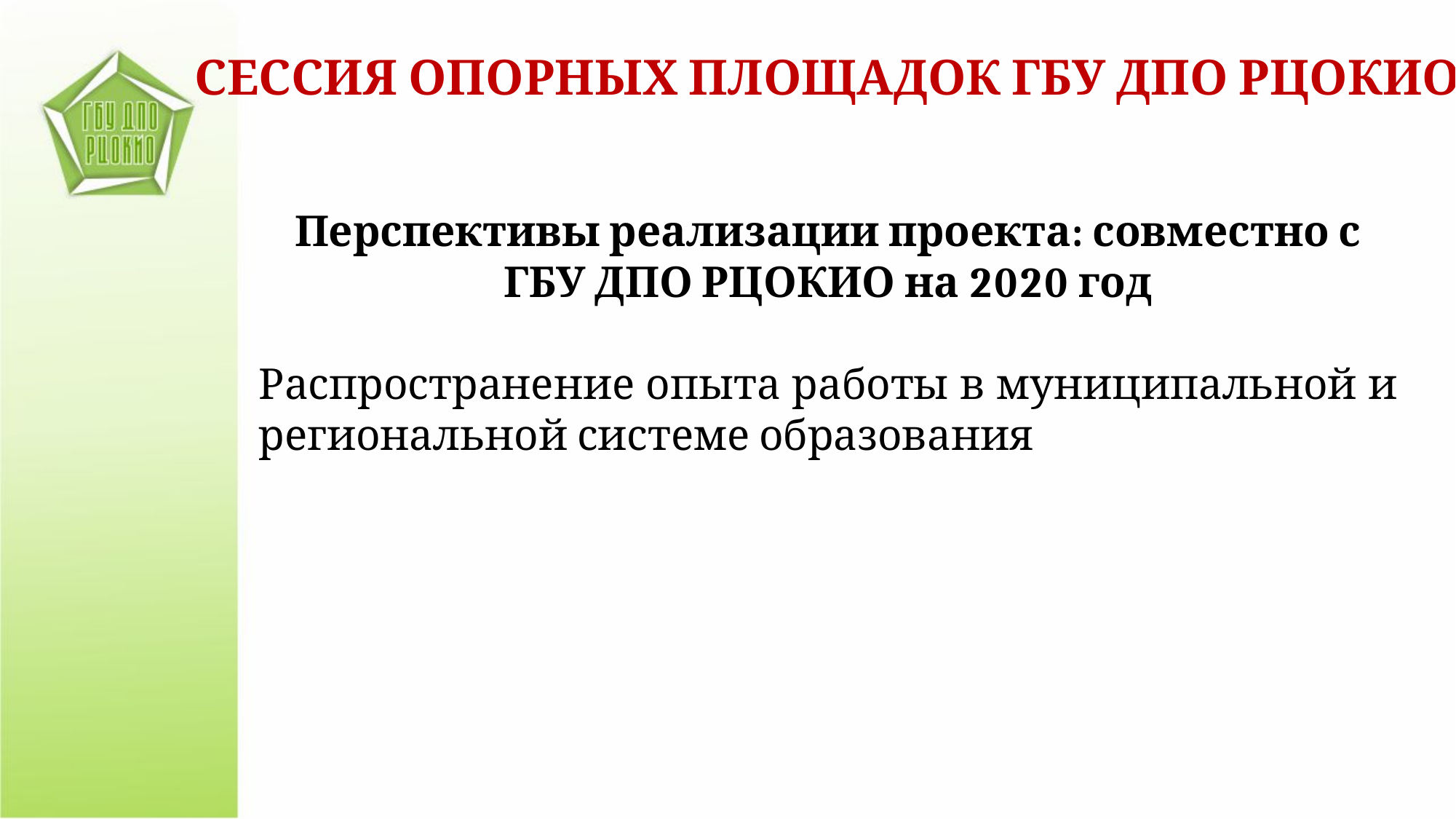

СЕССИЯ ОПОРНЫХ ПЛОЩАДОК ГБУ ДПО РЦОКИО
Перспективы реализации проекта: совместно с ГБУ ДПО РЦОКИО на 2020 год

Распространение опыта работы в муниципальной и региональной системе образования